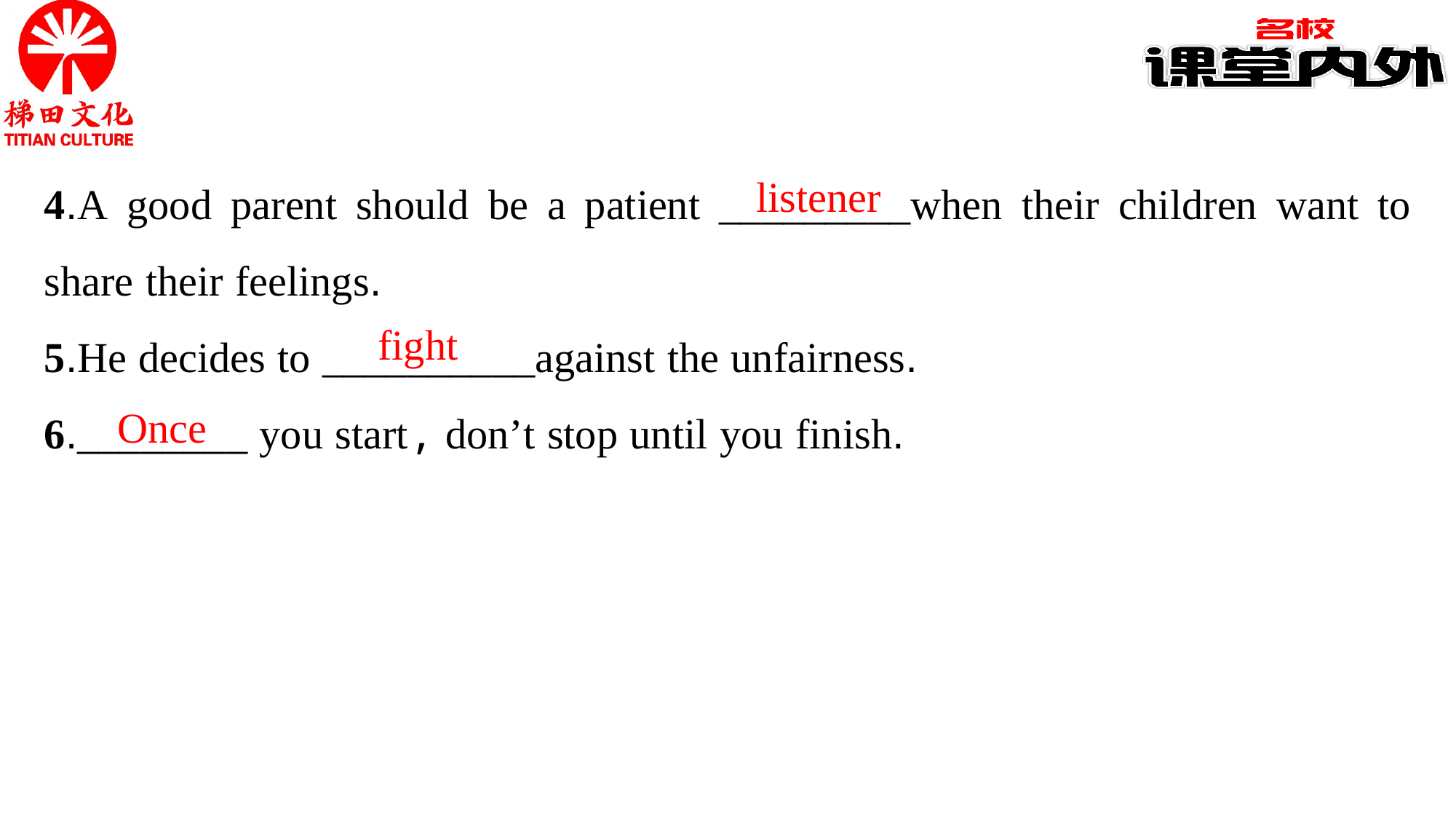

4.A good parent should be a patient _________when their children want to share their feelings.
5.He decides to __________against the unfairness.
6.________ you start, don’t stop until you finish.
listener
fight
Once